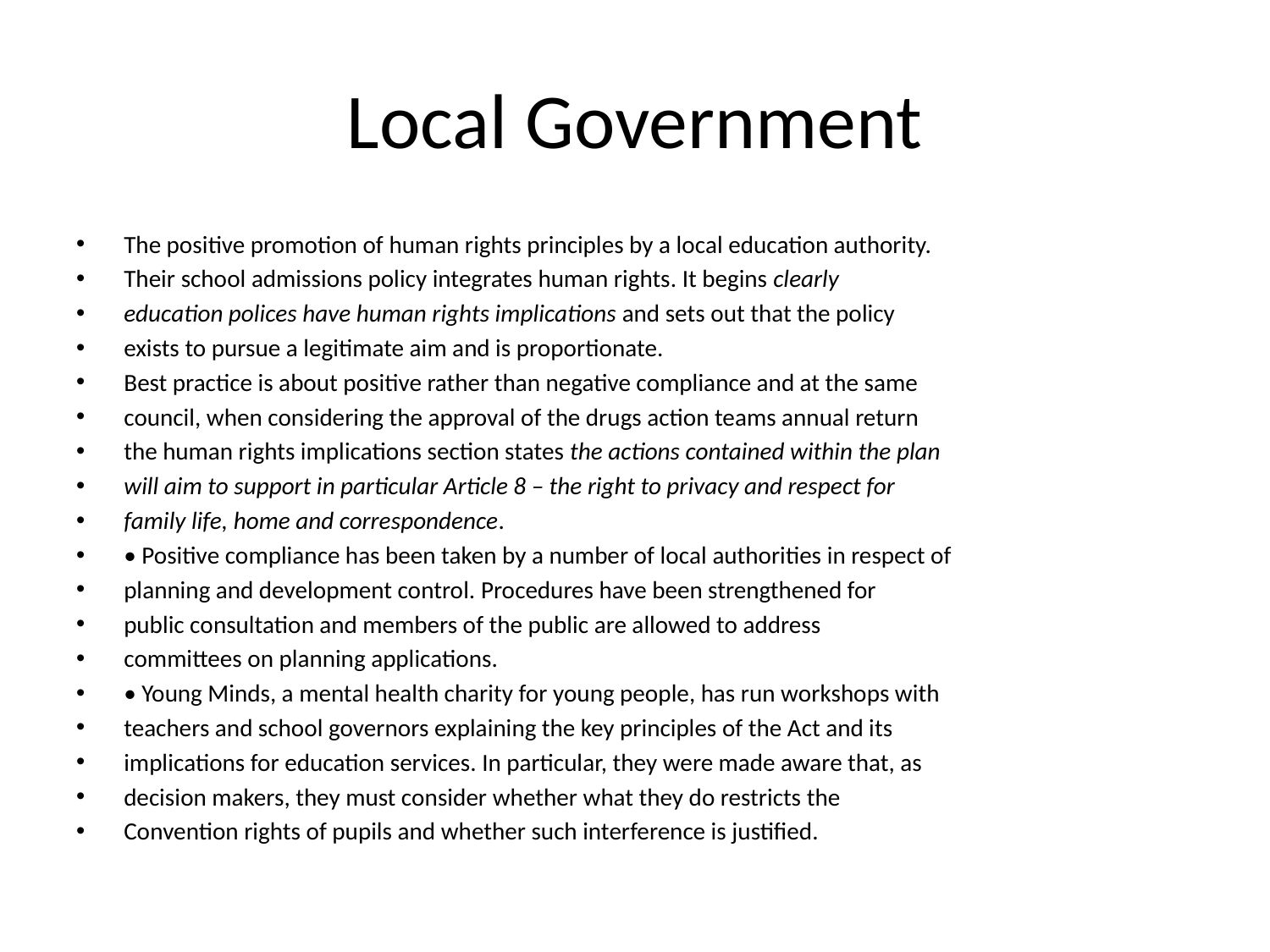

# Local Government
The positive promotion of human rights principles by a local education authority.
Their school admissions policy integrates human rights. It begins clearly
education polices have human rights implications and sets out that the policy
exists to pursue a legitimate aim and is proportionate.
Best practice is about positive rather than negative compliance and at the same
council, when considering the approval of the drugs action teams annual return
the human rights implications section states the actions contained within the plan
will aim to support in particular Article 8 – the right to privacy and respect for
family life, home and correspondence.
• Positive compliance has been taken by a number of local authorities in respect of
planning and development control. Procedures have been strengthened for
public consultation and members of the public are allowed to address
committees on planning applications.
• Young Minds, a mental health charity for young people, has run workshops with
teachers and school governors explaining the key principles of the Act and its
implications for education services. In particular, they were made aware that, as
decision makers, they must consider whether what they do restricts the
Convention rights of pupils and whether such interference is justified.